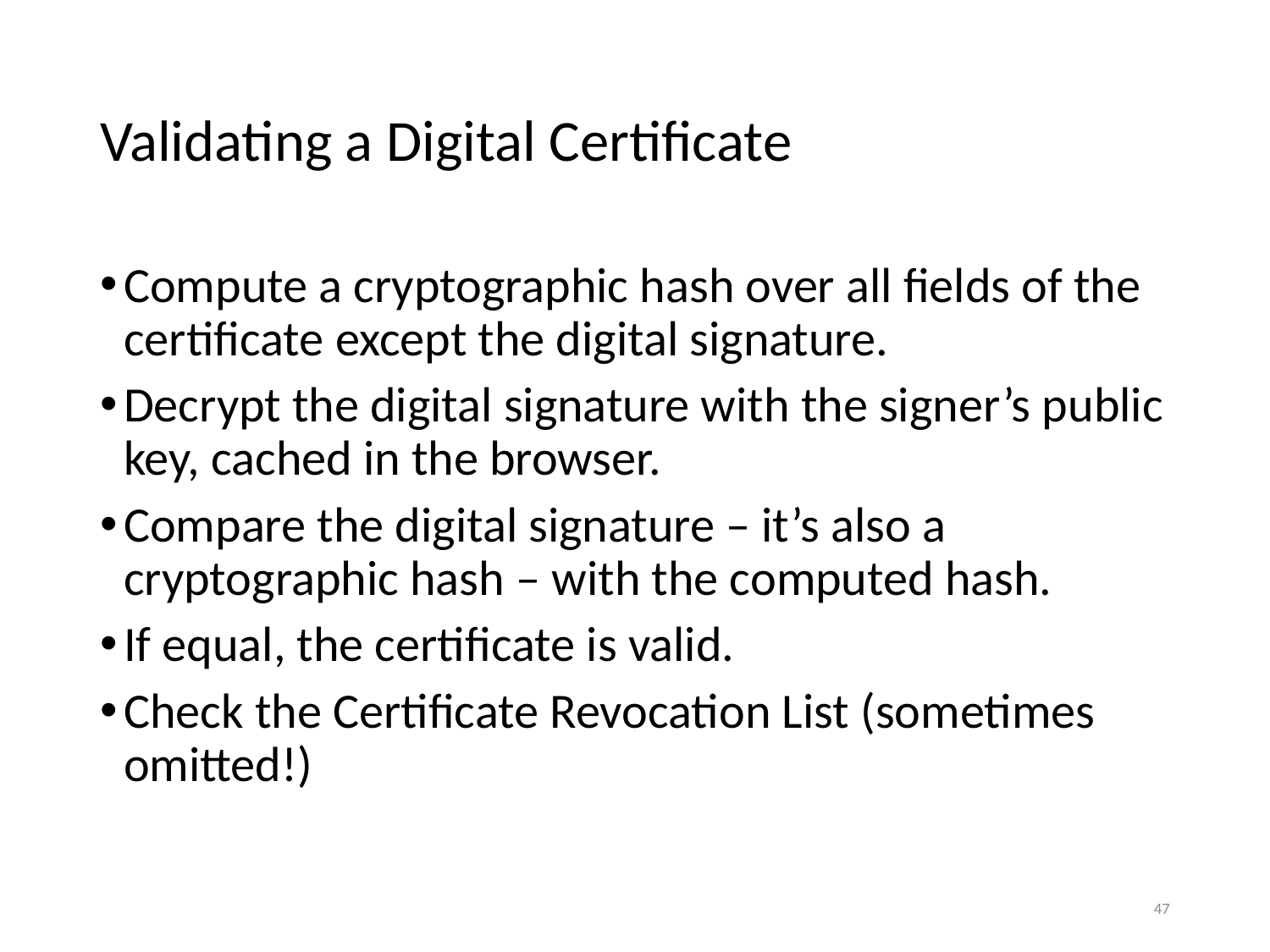

# Validating a Digital Certificate
Compute a cryptographic hash over all fields of the certificate except the digital signature.
Decrypt the digital signature with the signer’s public key, cached in the browser.
Compare the digital signature – it’s also a cryptographic hash – with the computed hash.
If equal, the certificate is valid.
Check the Certificate Revocation List (sometimes omitted!)
47